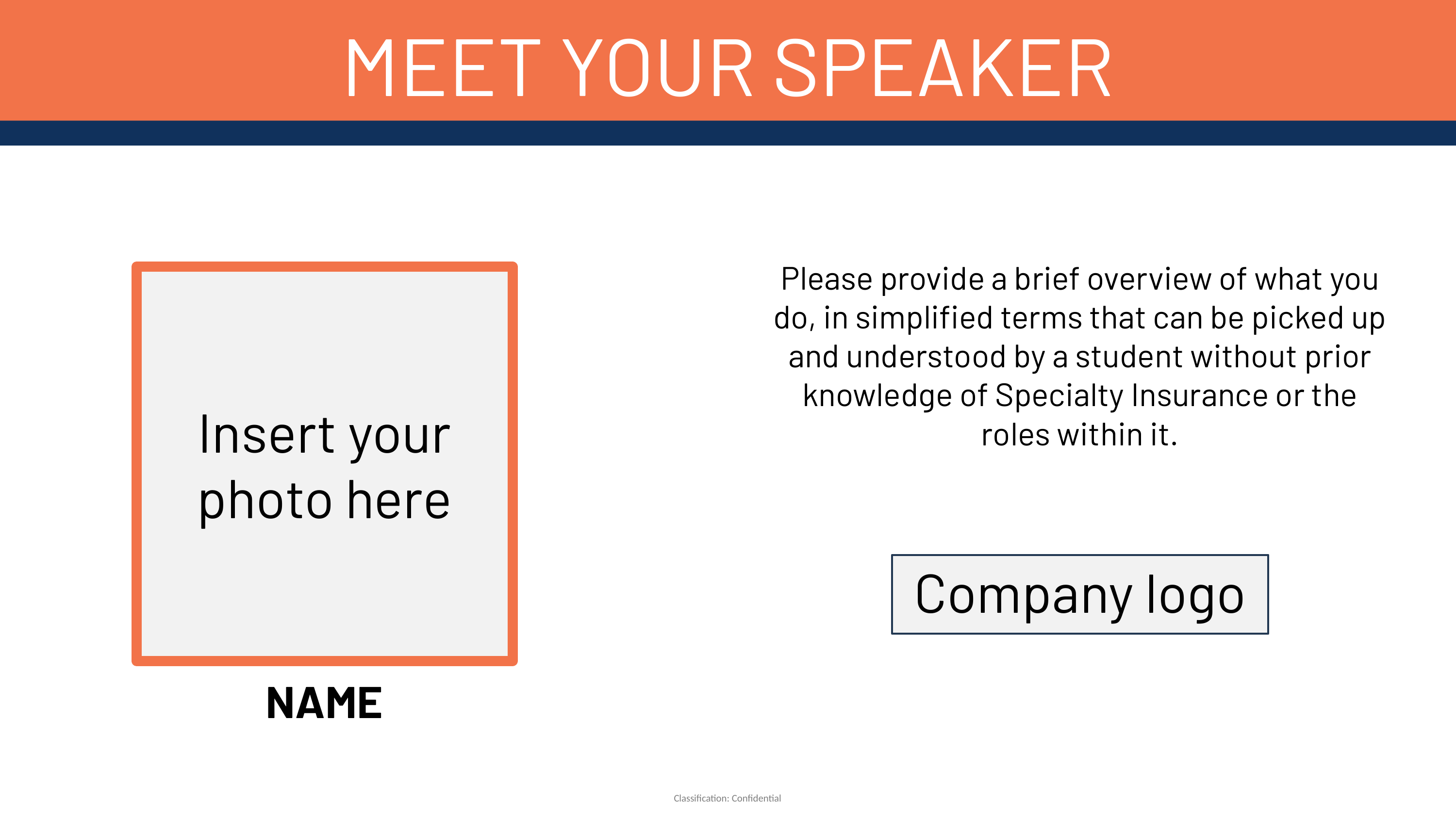

MEET YOUR SPEAKER
# Meet your speaker
Please provide a brief overview of what you do, in simplified terms that can be picked up and understood by a student without prior knowledge of Specialty Insurance or the roles within it.
Insert your photo here
Company logo
NAME